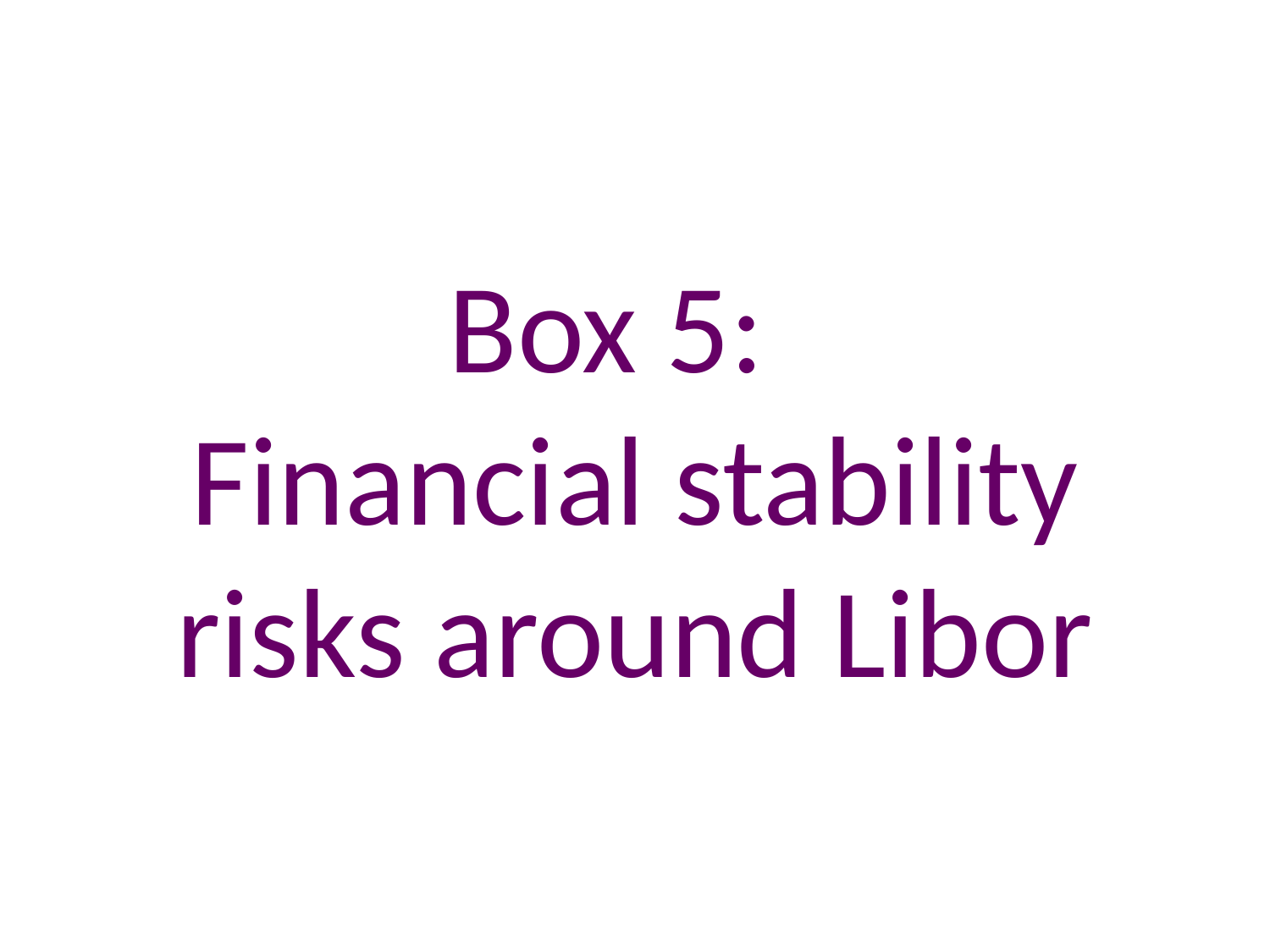

# Box 5: Financial stability risks around Libor